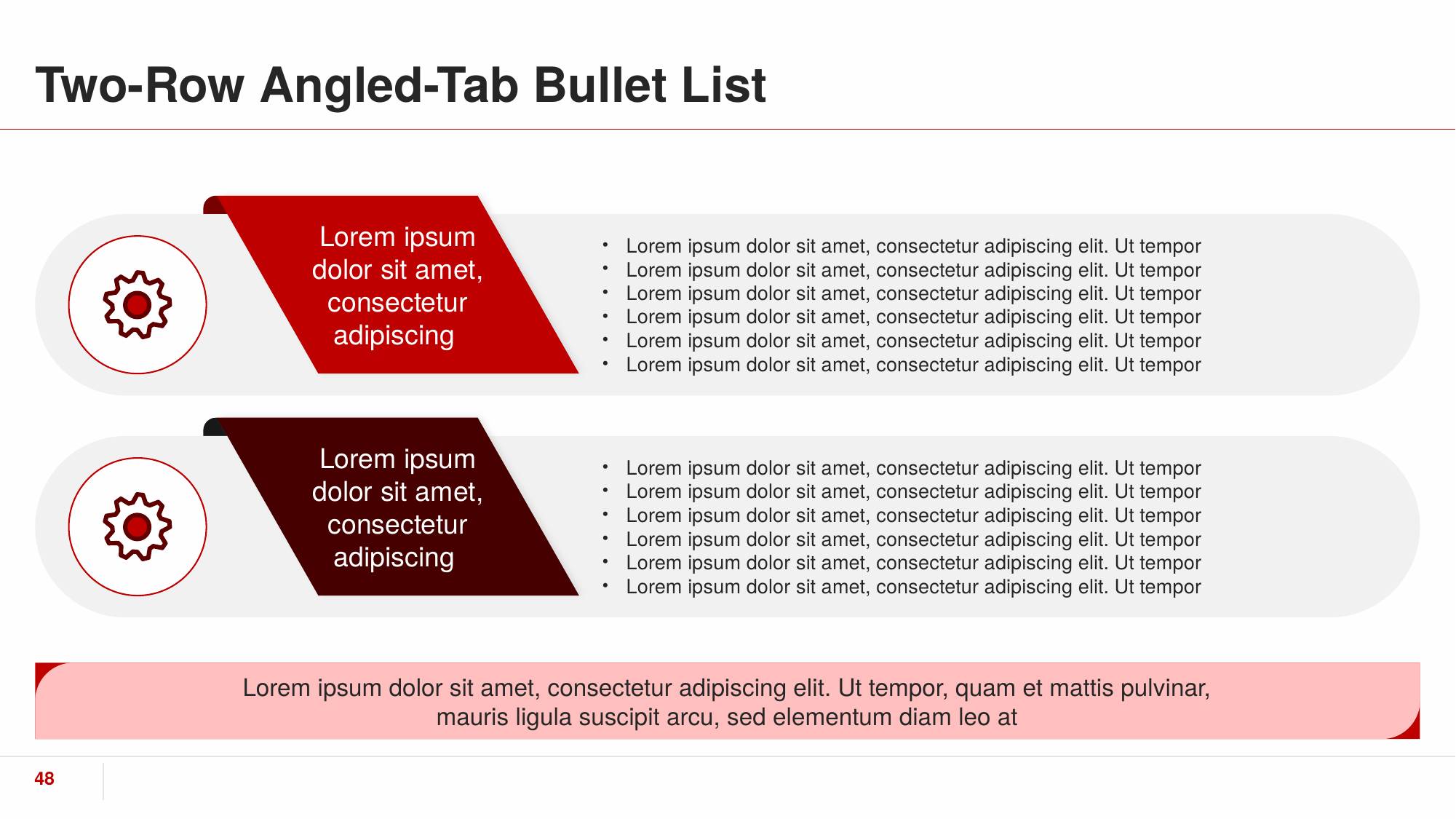

# Two-Row Angled-Tab Bullet List

Lorem ipsum dolor sit amet, consectetur adipiscing

Lorem ipsum dolor sit amet, consectetur adipiscing elit. Ut tempor
Lorem ipsum dolor sit amet, consectetur adipiscing elit. Ut tempor
Lorem ipsum dolor sit amet, consectetur adipiscing elit. Ut tempor
Lorem ipsum dolor sit amet, consectetur adipiscing elit. Ut tempor
Lorem ipsum dolor sit amet, consectetur adipiscing elit. Ut tempor
Lorem ipsum dolor sit amet, consectetur adipiscing elit. Ut tempor

Lorem ipsum dolor sit amet, consectetur adipiscing

Lorem ipsum dolor sit amet, consectetur adipiscing elit. Ut tempor
Lorem ipsum dolor sit amet, consectetur adipiscing elit. Ut tempor
Lorem ipsum dolor sit amet, consectetur adipiscing elit. Ut tempor
Lorem ipsum dolor sit amet, consectetur adipiscing elit. Ut tempor
Lorem ipsum dolor sit amet, consectetur adipiscing elit. Ut tempor
Lorem ipsum dolor sit amet, consectetur adipiscing elit. Ut tempor

Lorem ipsum dolor sit amet, consectetur adipiscing elit. Ut tempor, quam et mattis pulvinar,
mauris ligula suscipit arcu, sed elementum diam leo at
48